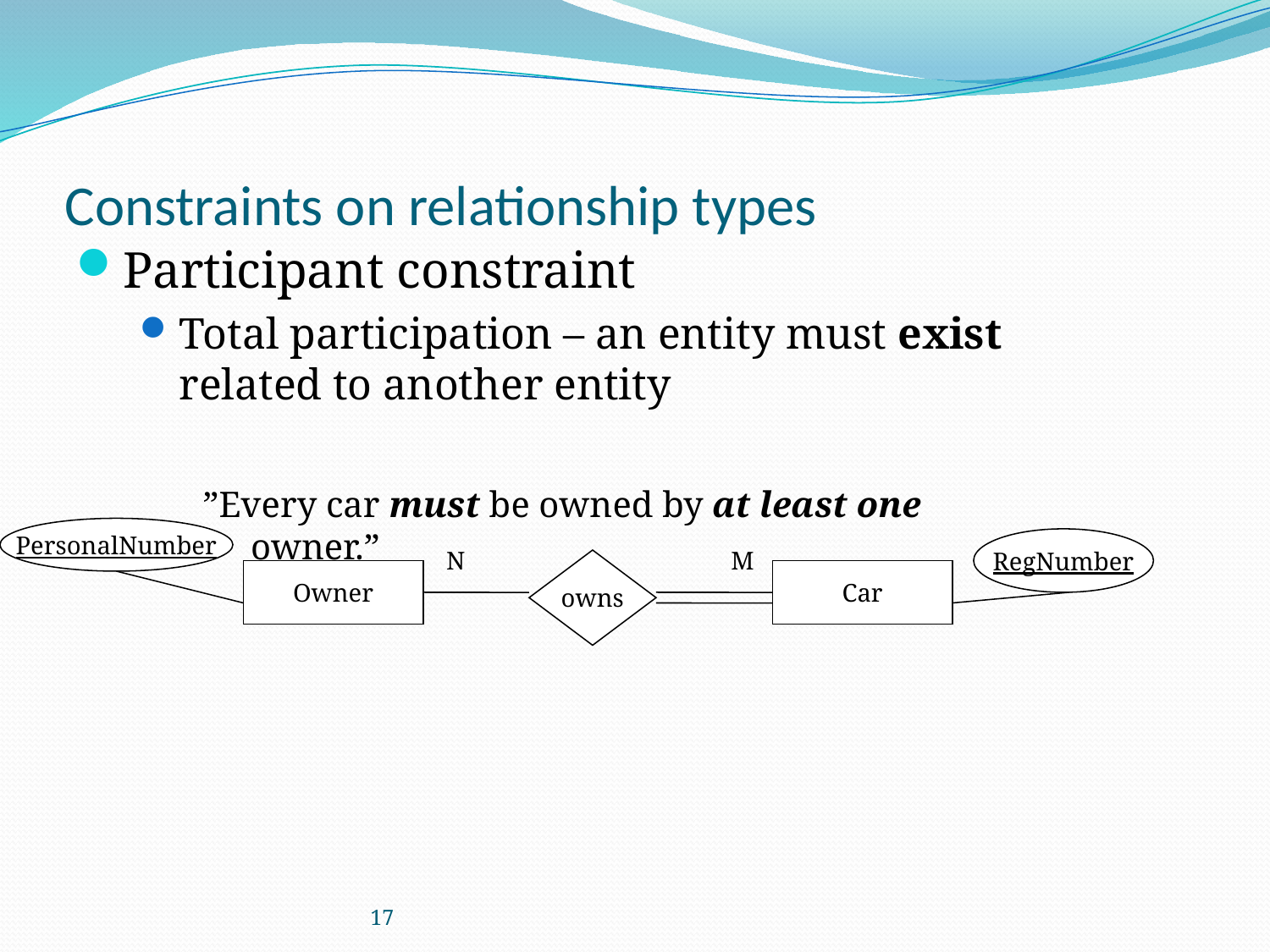

# Constraints on relationship types
Participant constraint
Total participation – an entity must exist related to another entity

”Every car must be owned by at least one owner.”
PersonalNumber
RegNumber
N
M
owns
Owner
Car

17